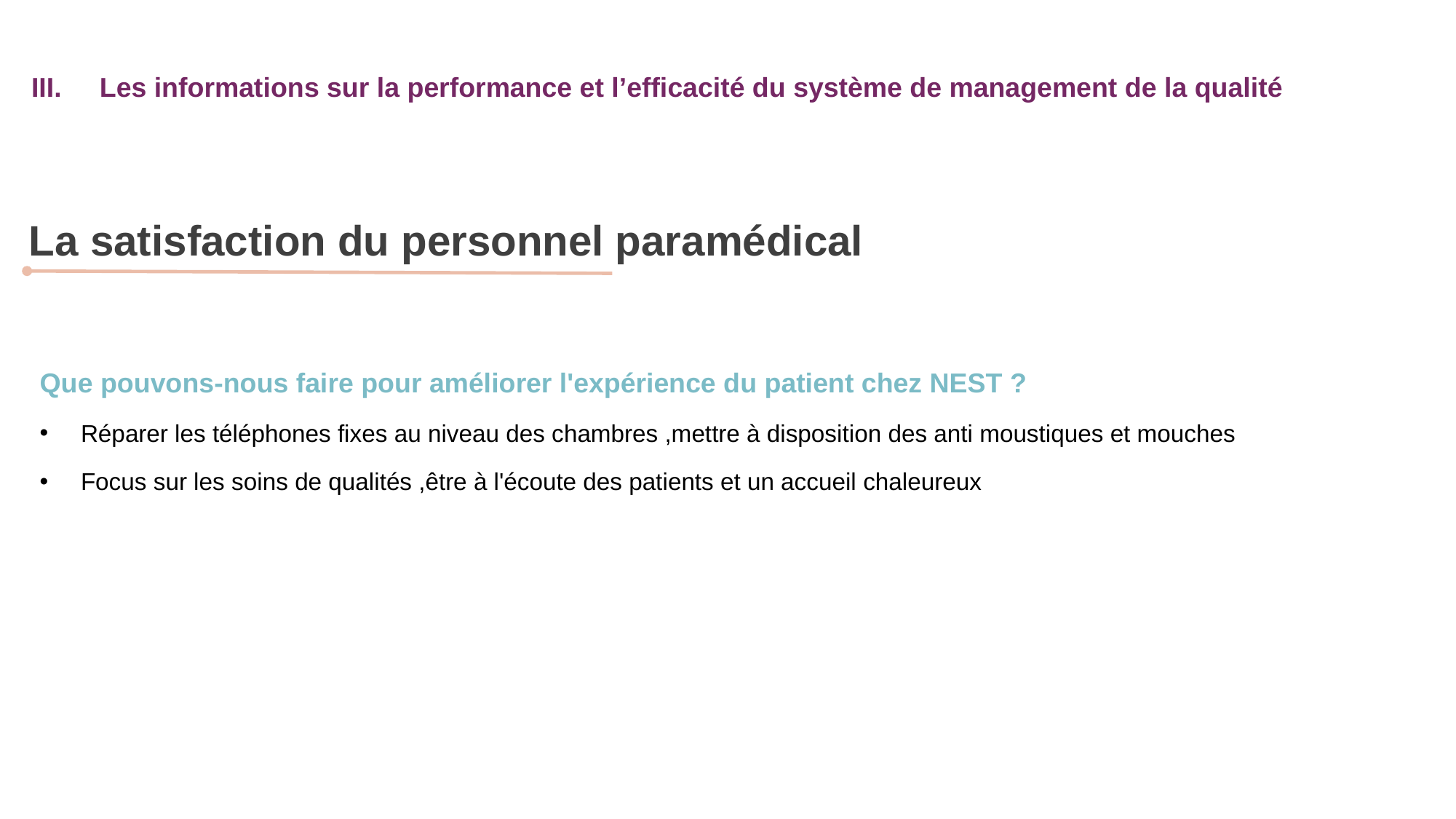

Les informations sur la performance et l’efficacité du système de management de la qualité
La satisfaction du personnel paramédical
Que pouvons-nous faire pour améliorer l'expérience du patient chez NEST ?
Réparer les téléphones fixes au niveau des chambres ,mettre à disposition des anti moustiques et mouches
Focus sur les soins de qualités ,être à l'écoute des patients et un accueil chaleureux